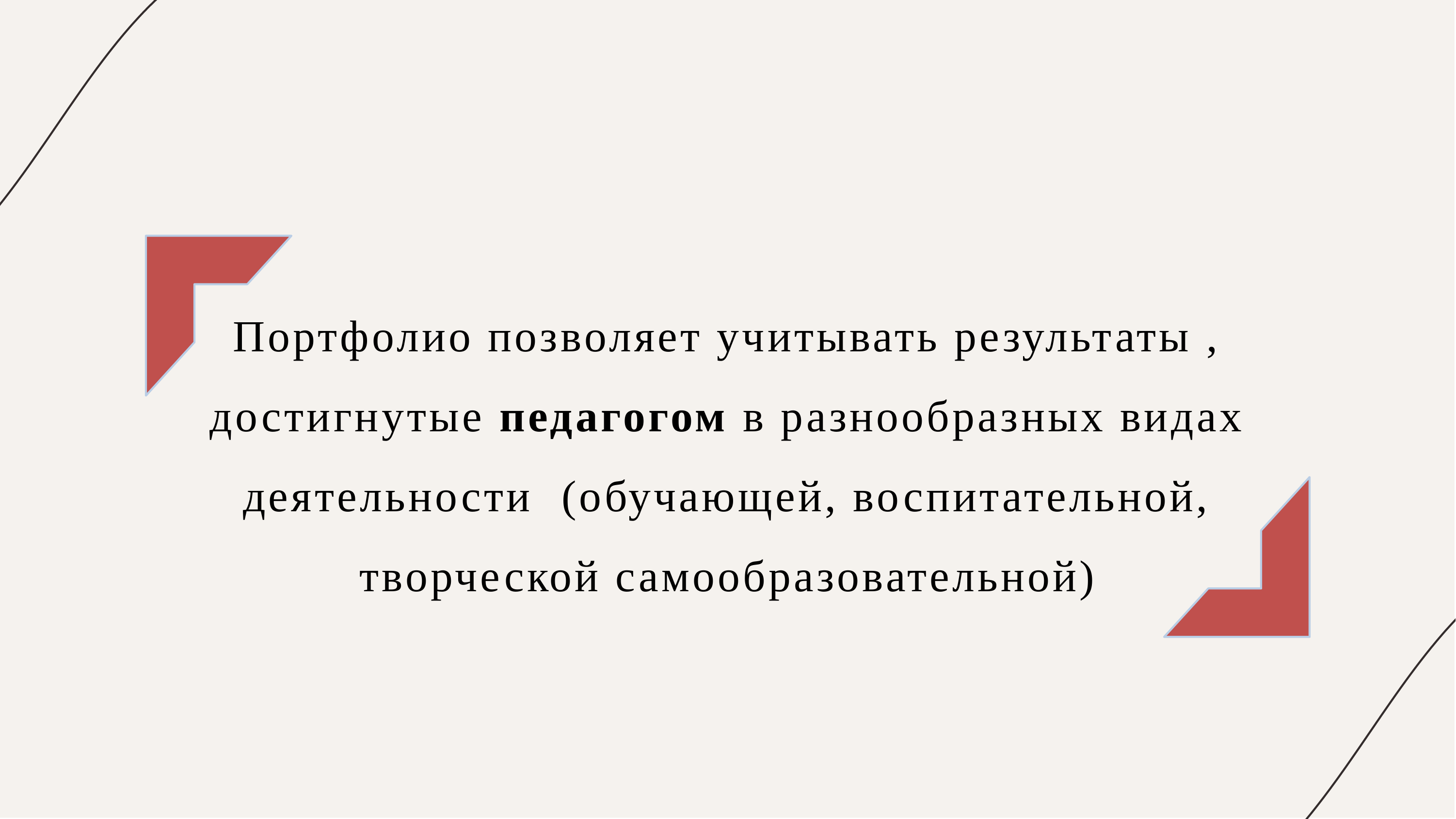

Портфолио позволяет учитывать результаты , достигнутые педагогом в разнообразных видах деятельности  (обучающей, воспитательной, творческой самообразовательной)